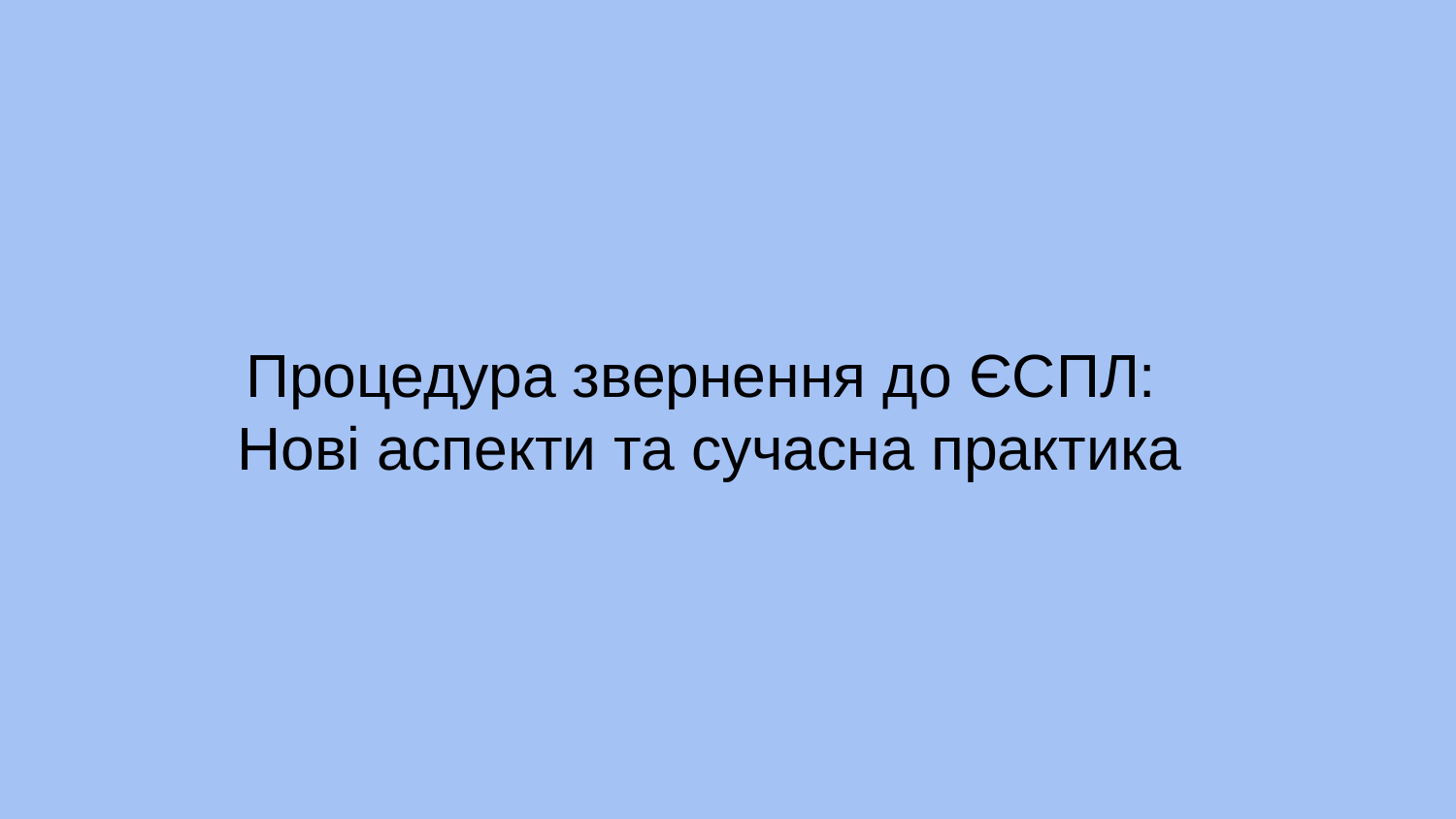

Процедура звернення до ЄСПЛ:
Нові аспекти та сучасна практика